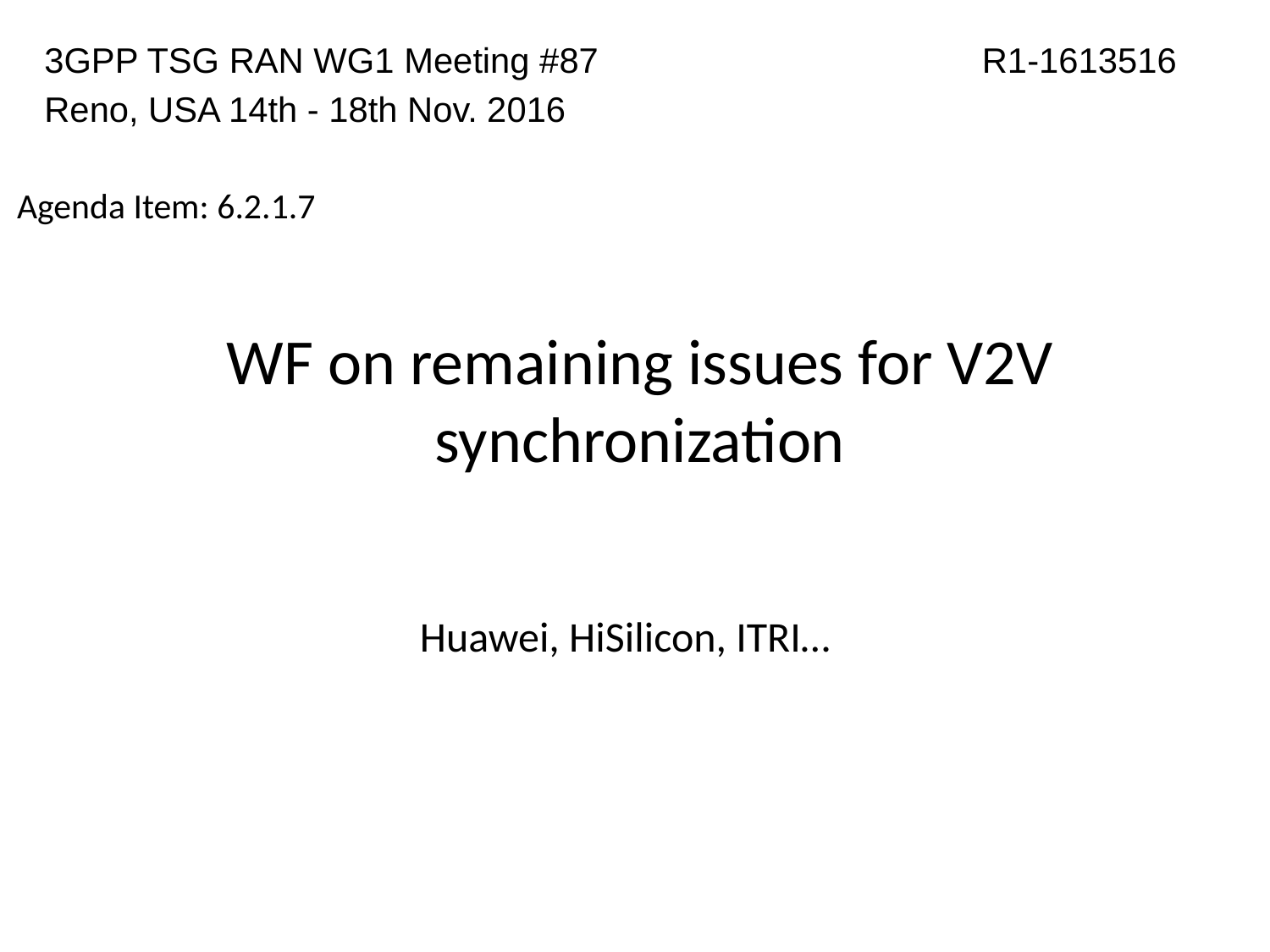

3GPP TSG RAN WG1 Meeting #87            		     R1-1613516
Reno, USA 14th - 18th Nov. 2016

Agenda Item: 6.2.1.7
# WF on remaining issues for V2V synchronization

Huawei, HiSilicon, ITRI…